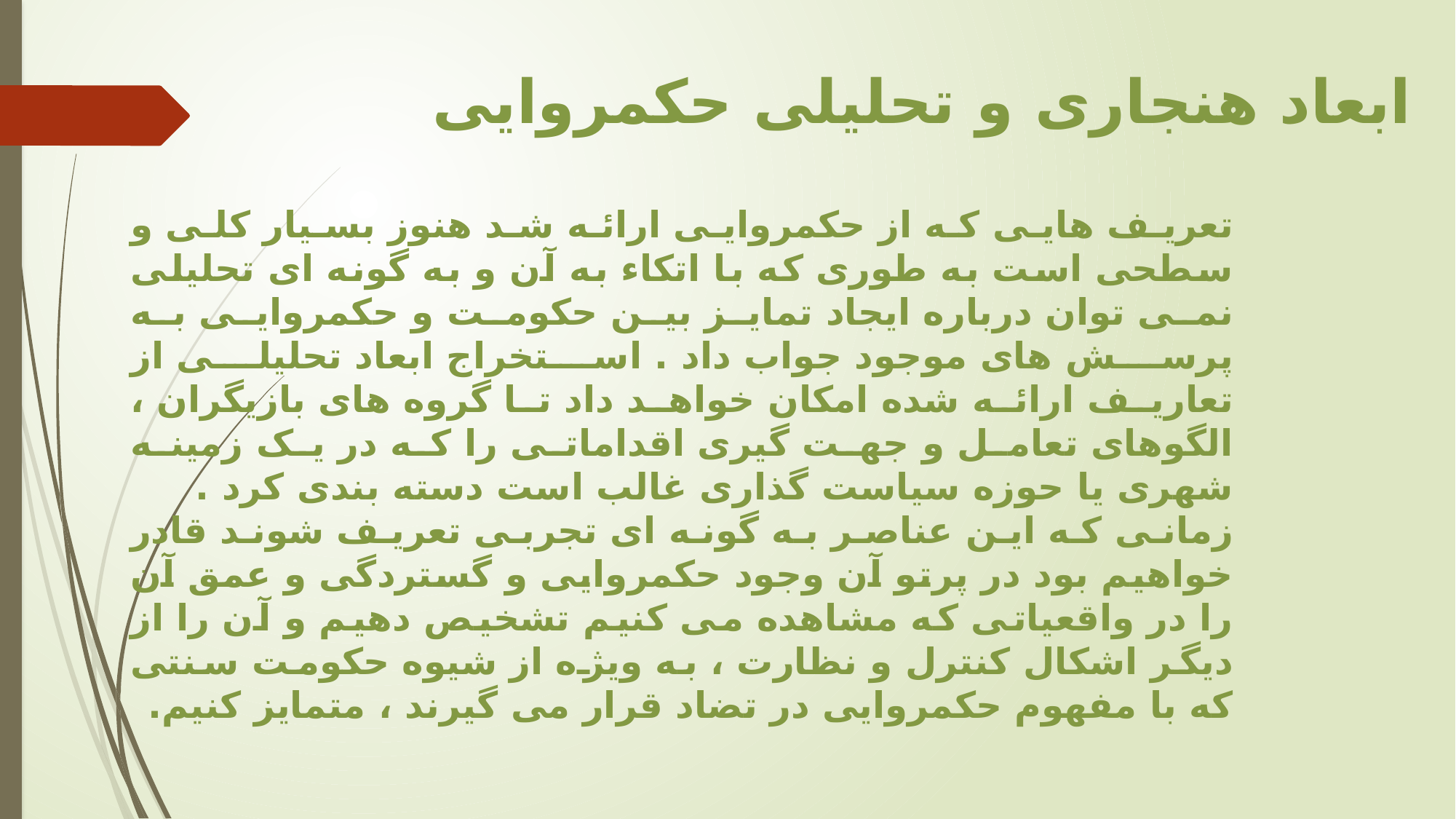

ابعاد هنجاری و تحلیلی حکمروایی
تعریف هایی که از حکمروایی ارائه شد هنوز بسیار کلی و سطحی است به طوری که با اتکاء به آن و به گونه ای تحلیلی نمی توان درباره ایجاد تمایز بین حکومت و حکمروایی به پرسش های موجود جواب داد . استخراج ابعاد تحلیلی از تعاریف ارائه شده امکان خواهد داد تا گروه های بازیگران ، الگوهای تعامل و جهت گیری اقداماتی را که در یک زمینه شهری یا حوزه سیاست گذاری غالب است دسته بندی کرد .
زمانی که این عناصر به گونه ای تجربی تعریف شوند قادر خواهیم بود در پرتو آن وجود حکمروایی و گستردگی و عمق آن را در واقعیاتی که مشاهده می کنیم تشخیص دهیم و آن را از دیگر اشکال کنترل و نظارت ، به ویژه از شیوه حکومت سنتی که با مفهوم حکمروایی در تضاد قرار می گیرند ، متمایز کنیم.